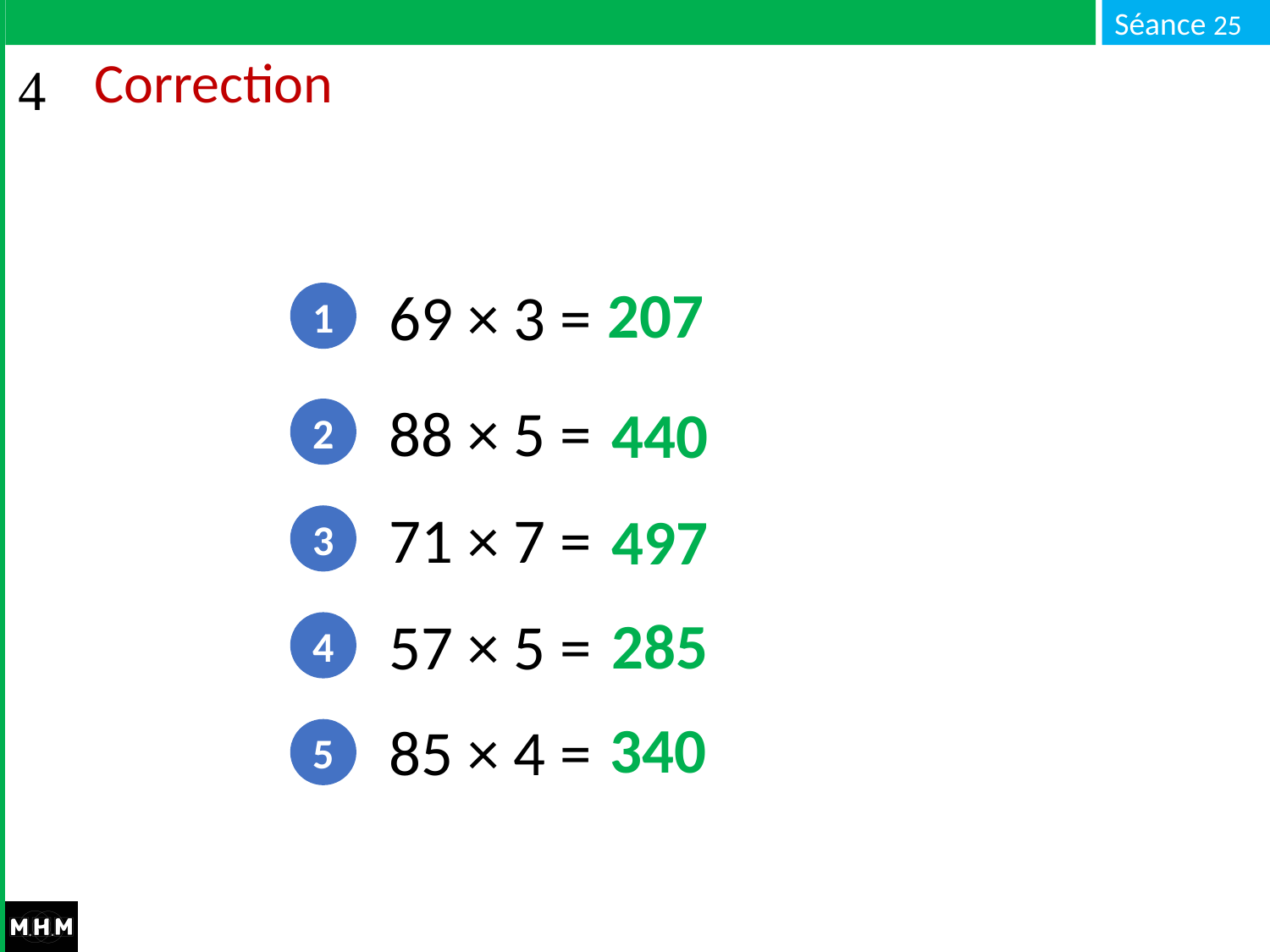

# Correction
207
69 × 3 = …
1
88 × 5 = …
440
2
71 × 7 = …
497
3
285
57 × 5 = …
4
340
85 × 4 = …
5